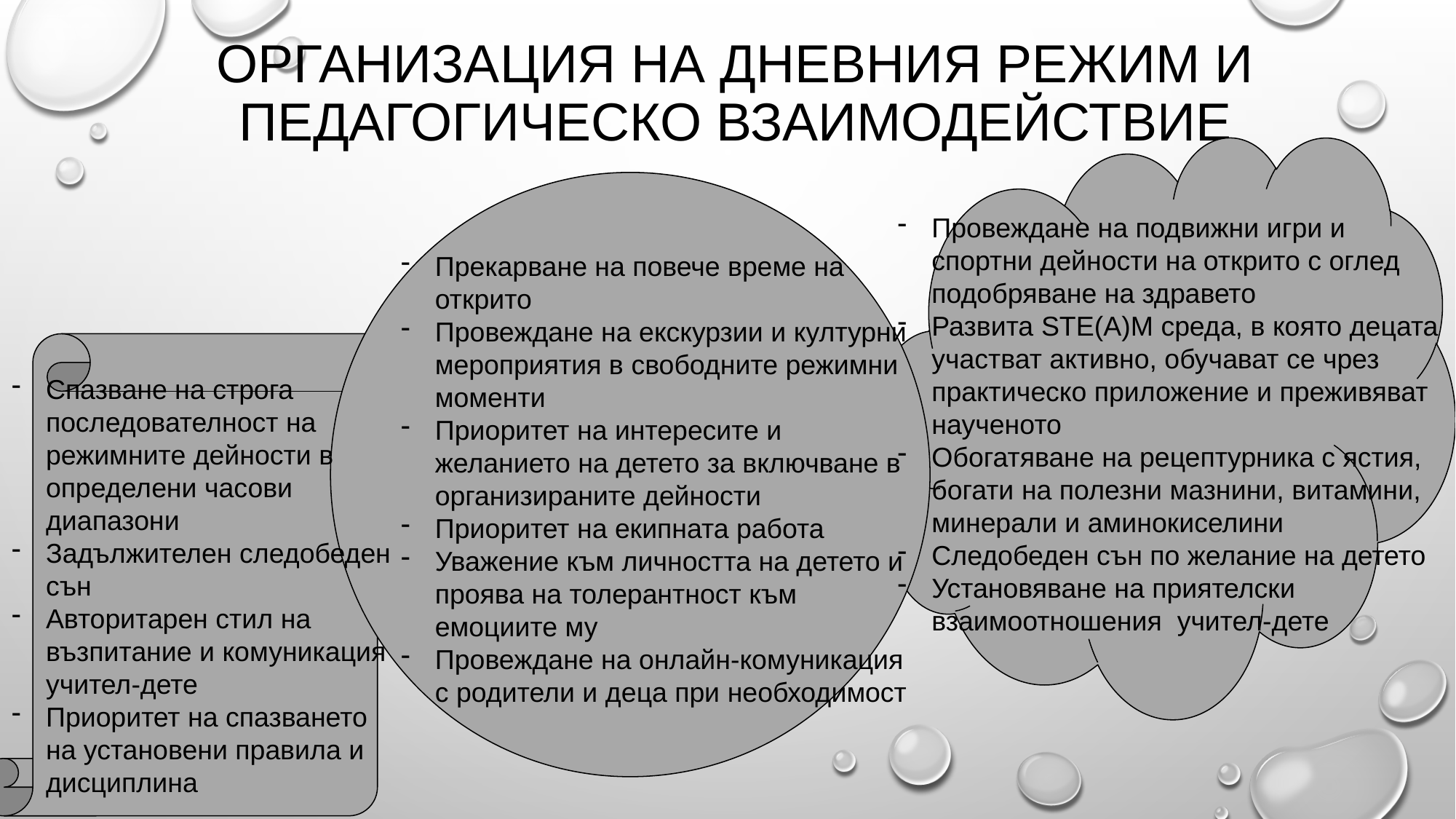

# Организация на дневния режим и педагогическо взаимодействие

Провеждане на подвижни игри и спортни дейности на открито с оглед подобряване на здравето
Развита STE(A)M среда, в която децата участват активно, обучават се чрез практическо приложение и преживяват наученото
Обогатяване на рецептурника с ястия, богати на полезни мазнини, витамини, минерали и аминокиселини
Следобеден сън по желание на детето
Установяване на приятелски взаимоотношения  учител-дете
Прекарване на повече време на открито
Провеждане на екскурзии и културни мероприятия в свободните режимни моменти
Приоритет на интересите и желанието на детето за включване в организираните дейности
Приоритет на екипната работа
Уважение към личността на детето и проява на толерантност към емоциите му
Провеждане на онлайн-комуникация с родители и деца при необходимост

Спазване на строга последователност на режимните дейности в определени часови диапазони
Задължителен следобеден сън
Авторитарен стил на възпитание и комуникация учител-дете
Приоритет на спазването на установени правила и дисциплина